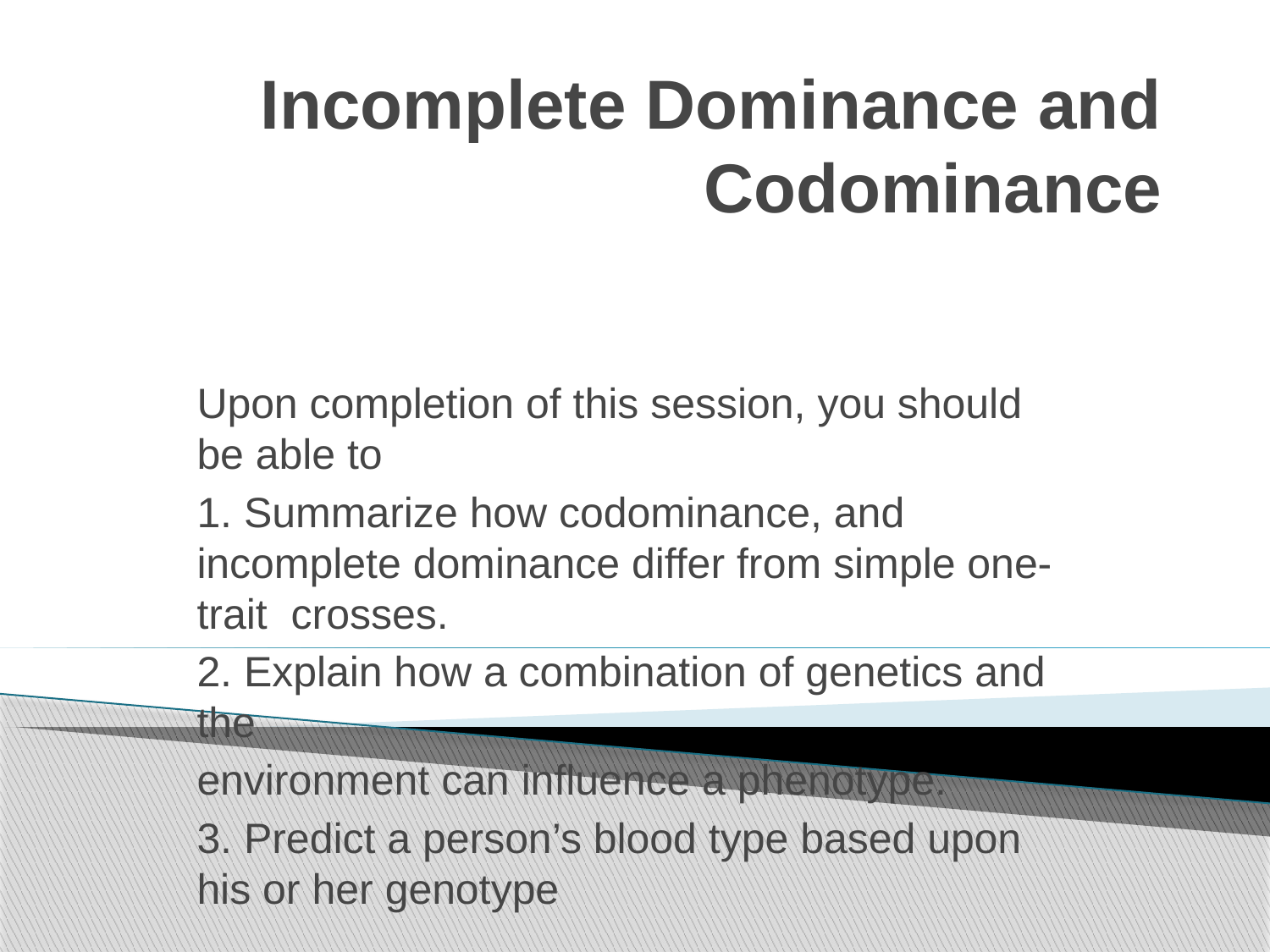

# Incomplete Dominance and Codominance
Upon completion of this session, you should be able to
1. Summarize how codominance, and incomplete dominance differ from simple one-trait  crosses.
2. Explain how a combination of genetics and the
environment can influence a phenotype.
3. Predict a person’s blood type based upon his or her genotype